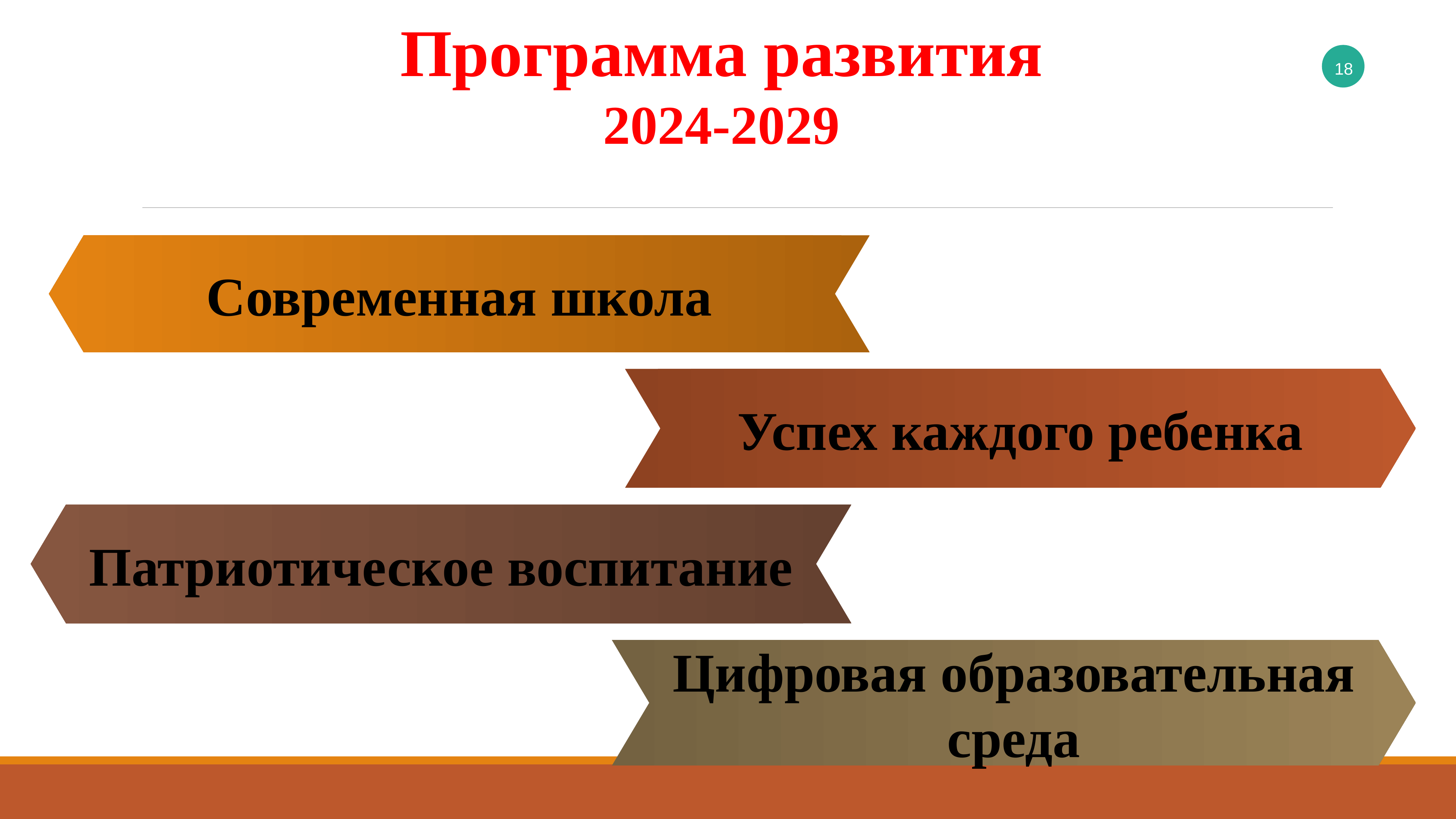

Программа развития
2024-2029
Современная школа
Успех каждого ребенка
Патриотическое воспитание
Цифровая образовательная среда